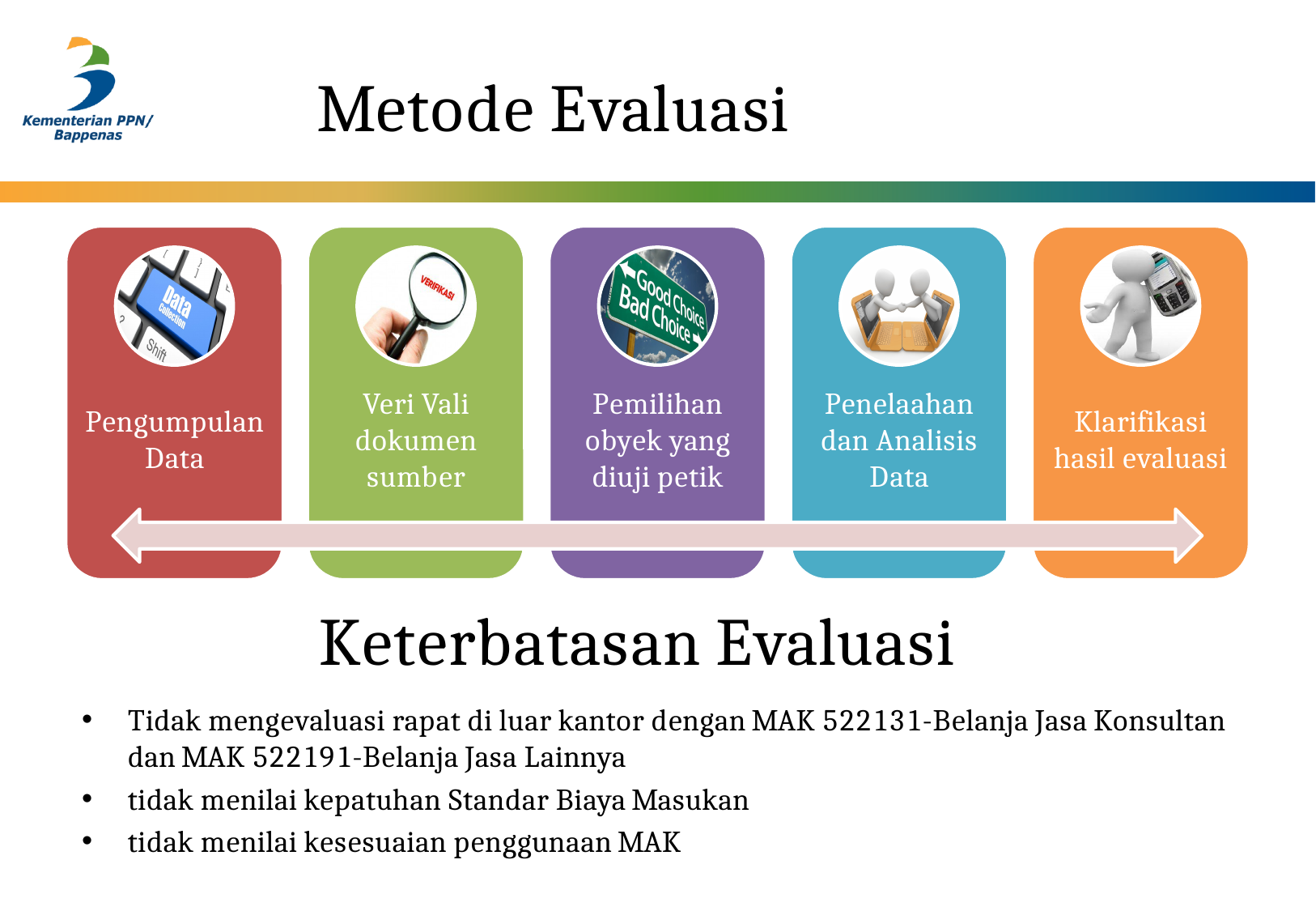

# Metode Evaluasi
Pengumpulan Data
Veri Vali dokumen sumber
Pemilihan obyek yang diuji petik
Penelaahan dan Analisis Data
Klarifikasi hasil evaluasi
Keterbatasan Evaluasi
Tidak mengevaluasi rapat di luar kantor dengan MAK 522131-Belanja Jasa Konsultan dan MAK 522191-Belanja Jasa Lainnya
tidak menilai kepatuhan Standar Biaya Masukan
tidak menilai kesesuaian penggunaan MAK